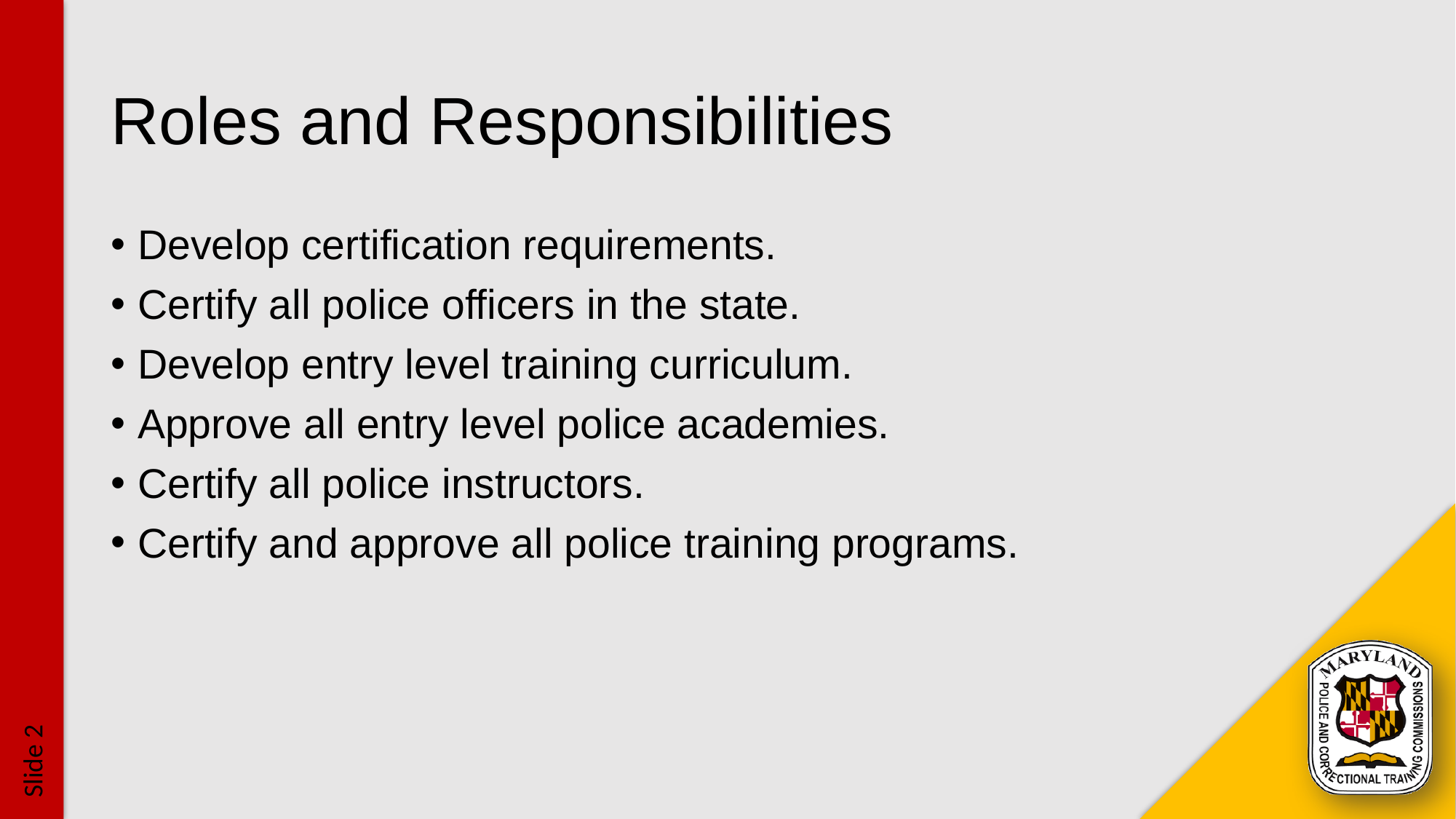

# Roles and Responsibilities
Develop certification requirements.
Certify all police officers in the state.
Develop entry level training curriculum.
Approve all entry level police academies.
Certify all police instructors.
Certify and approve all police training programs.